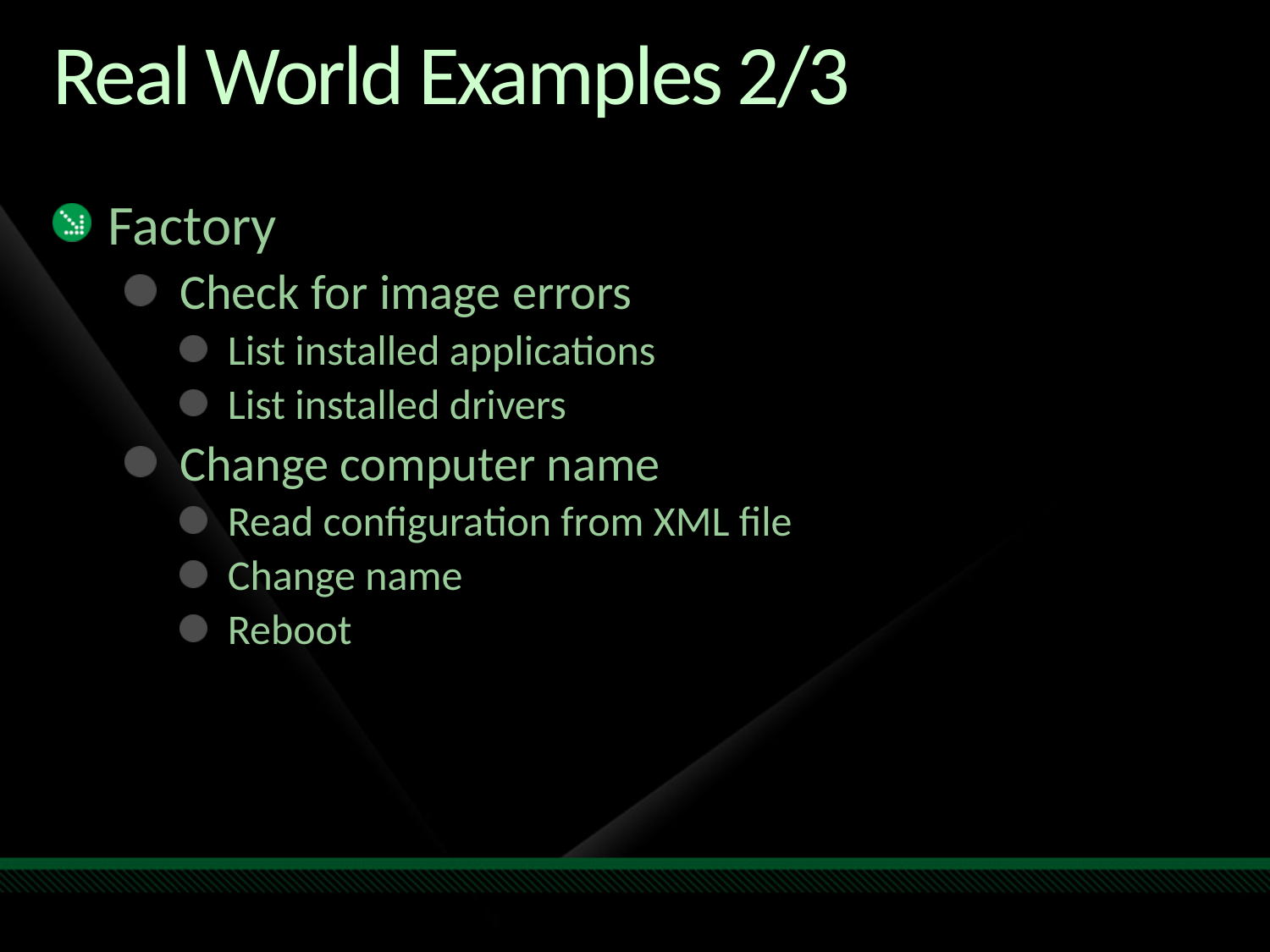

# Real World Examples 2/3
Factory
Check for image errors
List installed applications
List installed drivers
Change computer name
Read configuration from XML file
Change name
Reboot